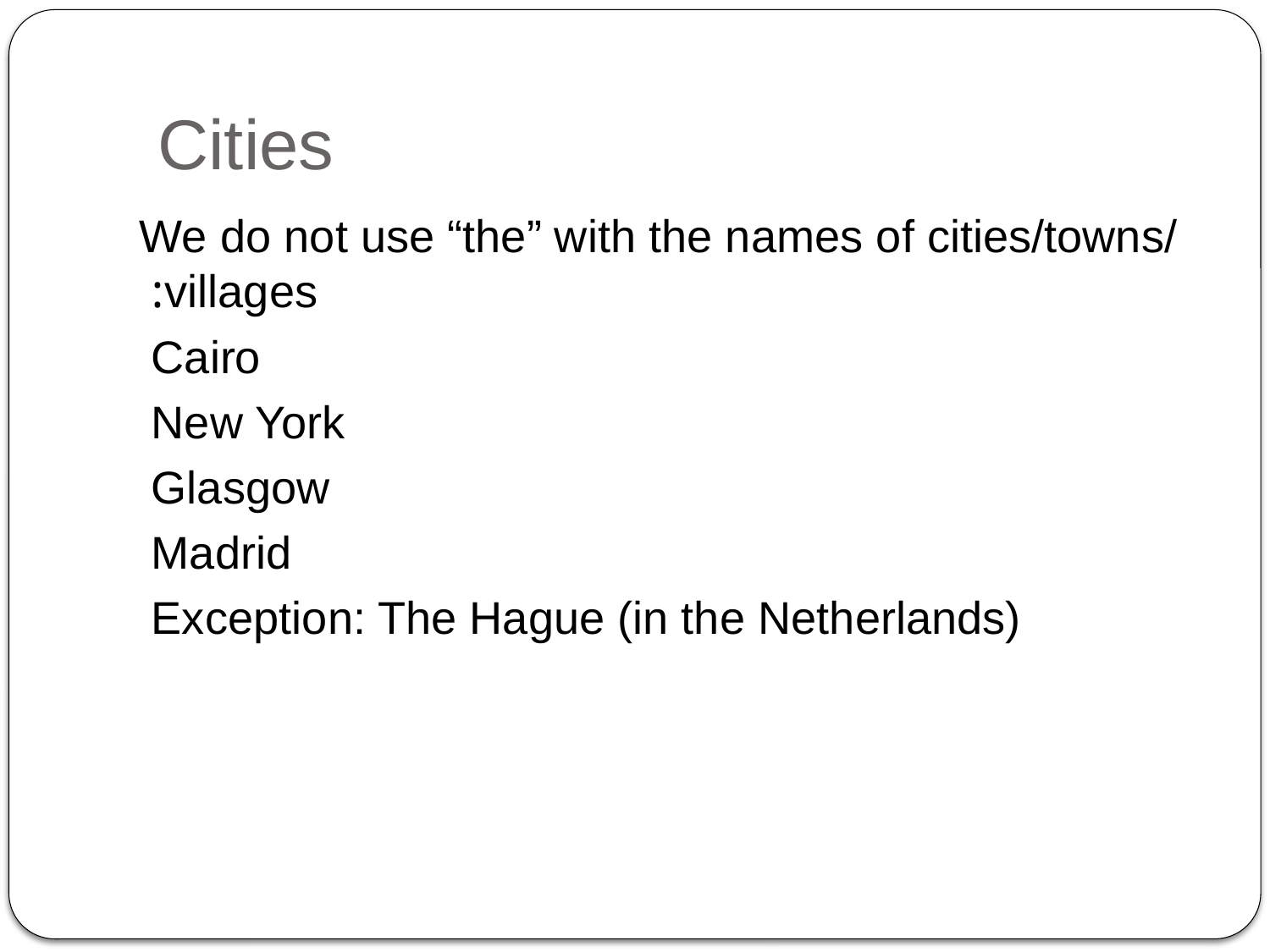

# Cities
We do not use “the” with the names of cities/towns/ villages:
Cairo
New York
Glasgow
Madrid
Exception: The Hague (in the Netherlands)